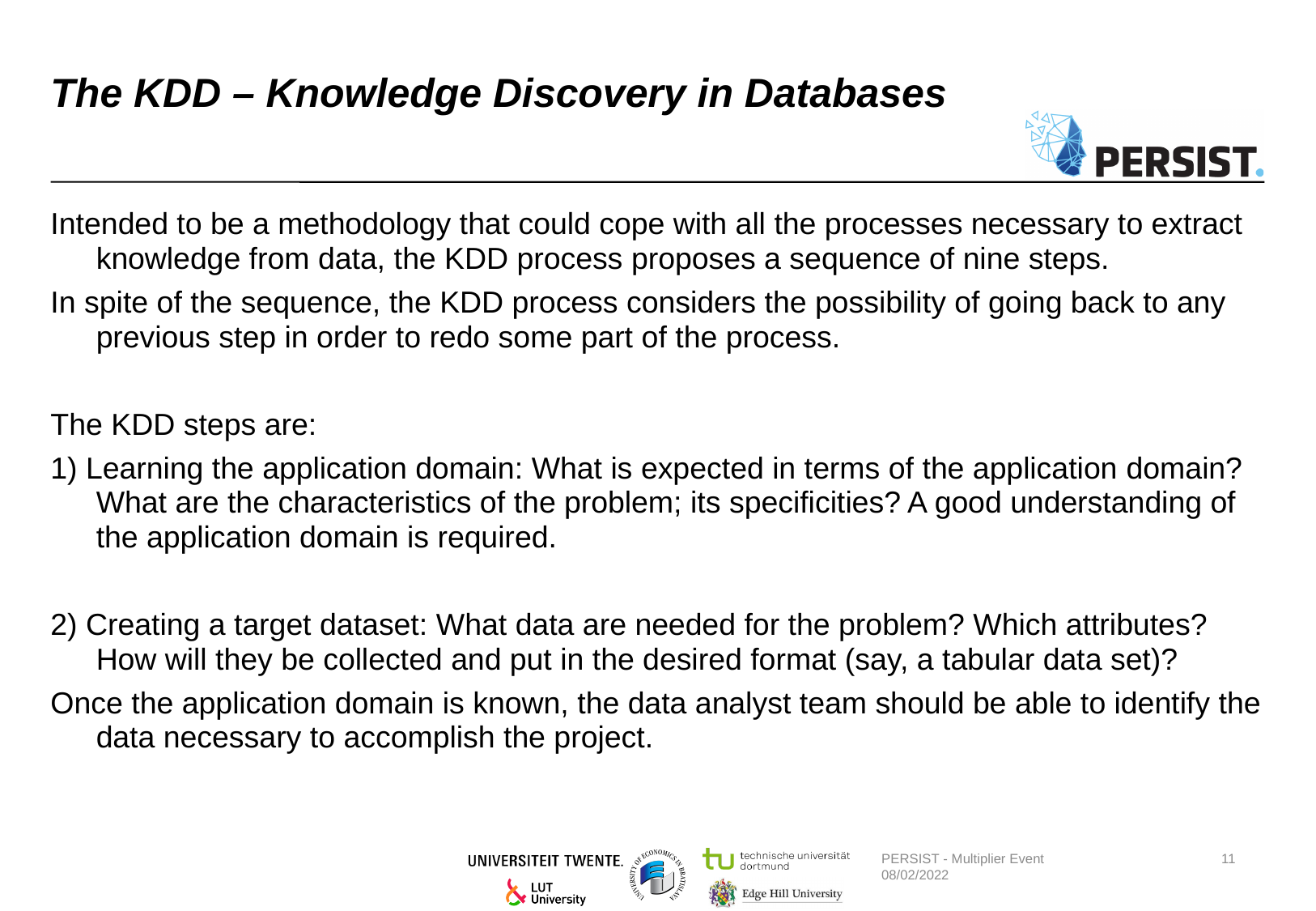

# The KDD – Knowledge Discovery in Databases

Intended to be a methodology that could cope with all the processes necessary to extract knowledge from data, the KDD process proposes a sequence of nine steps.
In spite of the sequence, the KDD process considers the possibility of going back to any previous step in order to redo some part of the process.

The KDD steps are:
1) Learning the application domain: What is expected in terms of the application domain? What are the characteristics of the problem; its specificities? A good understanding of the application domain is required.

2) Creating a target dataset: What data are needed for the problem? Which attributes? How will they be collected and put in the desired format (say, a tabular data set)?
Once the application domain is known, the data analyst team should be able to identify the data necessary to accomplish the project.